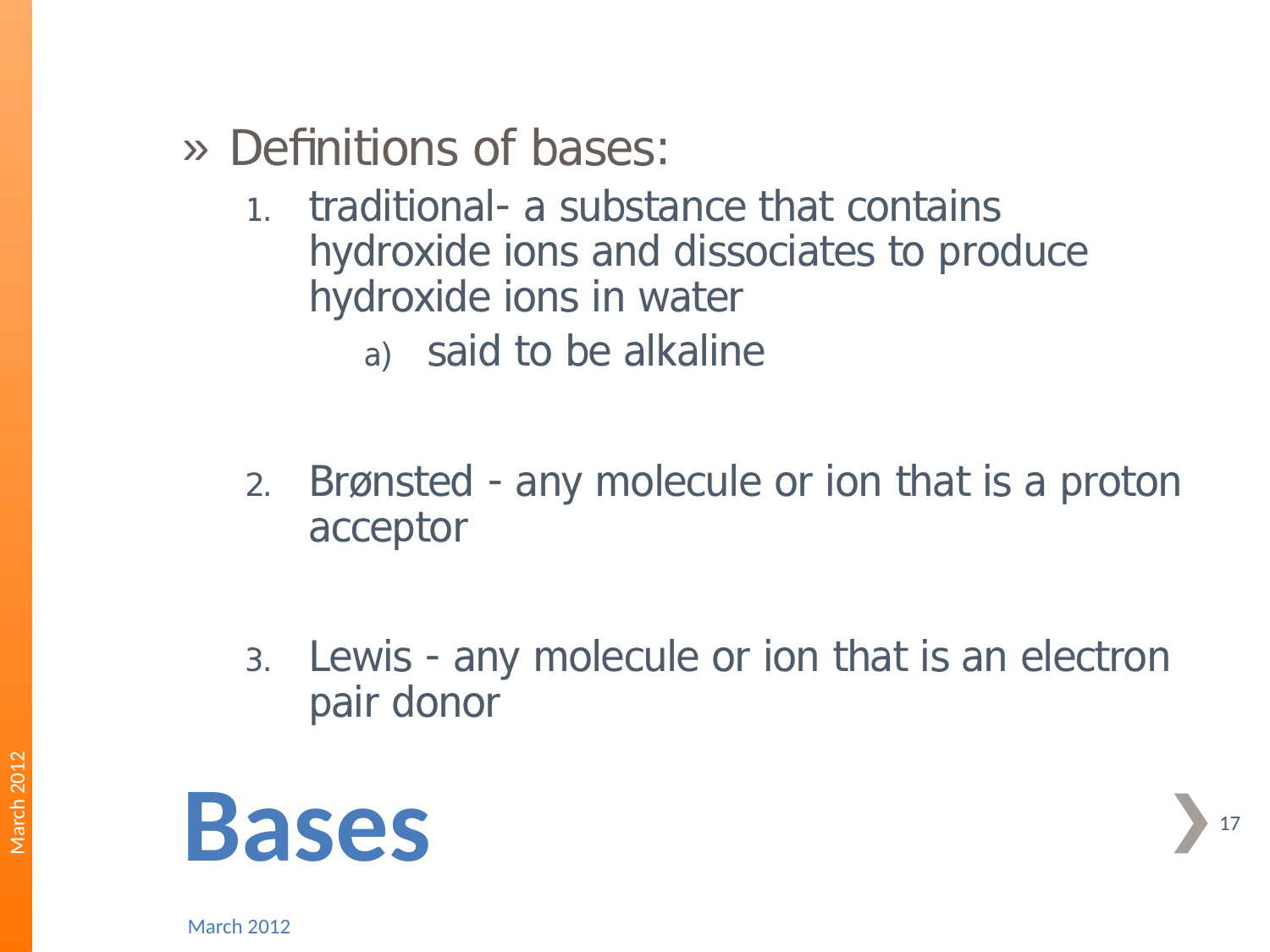

Definitions of bases:
traditional- a substance that contains hydroxide ions and dissociates to produce hydroxide ions in water
said to be alkaline

Brønsted - any molecule or ion that is a proton acceptor

Lewis - any molecule or ion that is an electron pair donor

March 2012
# Bases
17
March 2012